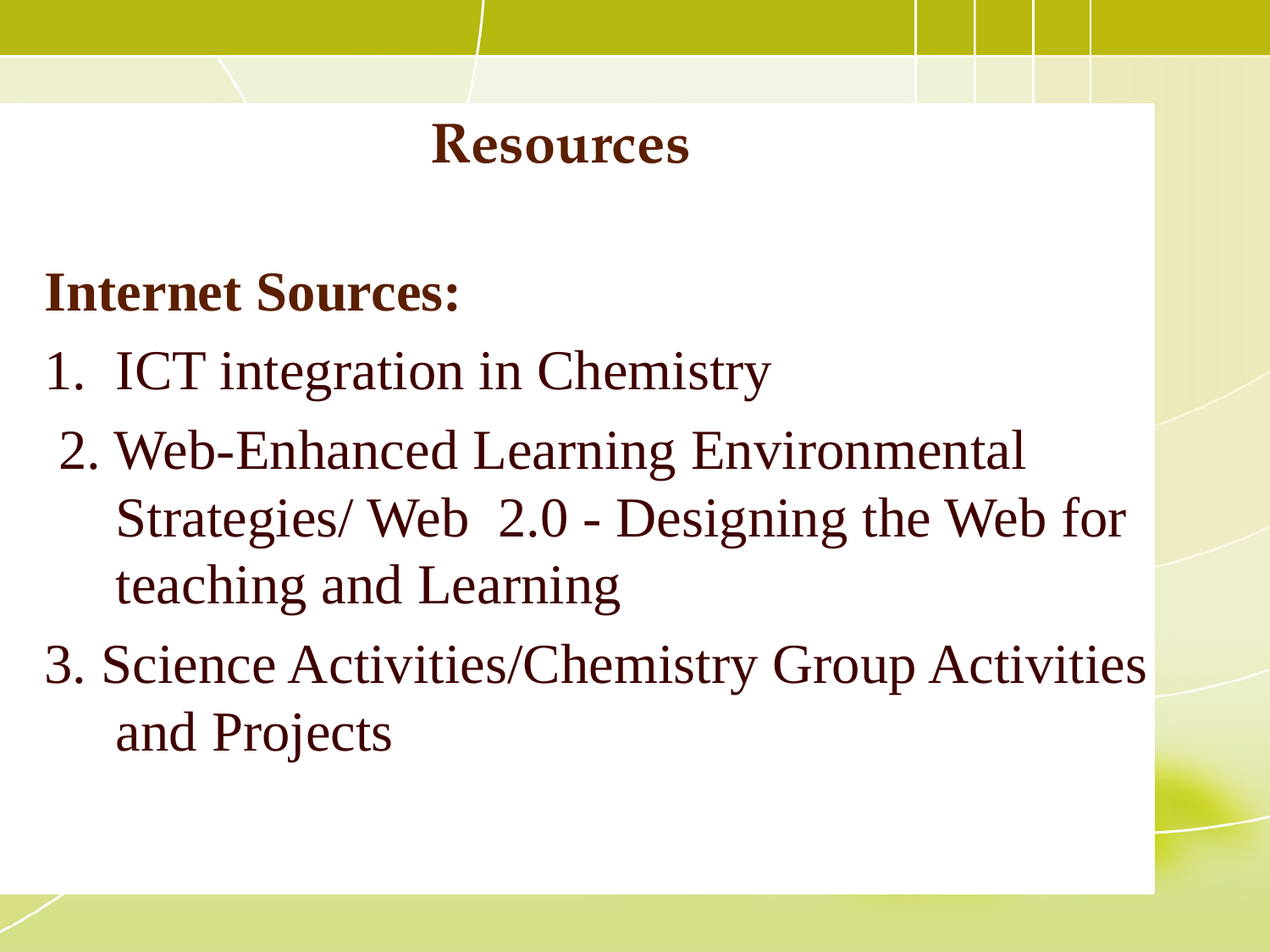

# Resources

Internet Sources:
ICT integration in Chemistry
 2. Web-Enhanced Learning Environmental Strategies/ Web  2.0 - Designing the Web for teaching and Learning
3. Science Activities/Chemistry Group Activities and Projects